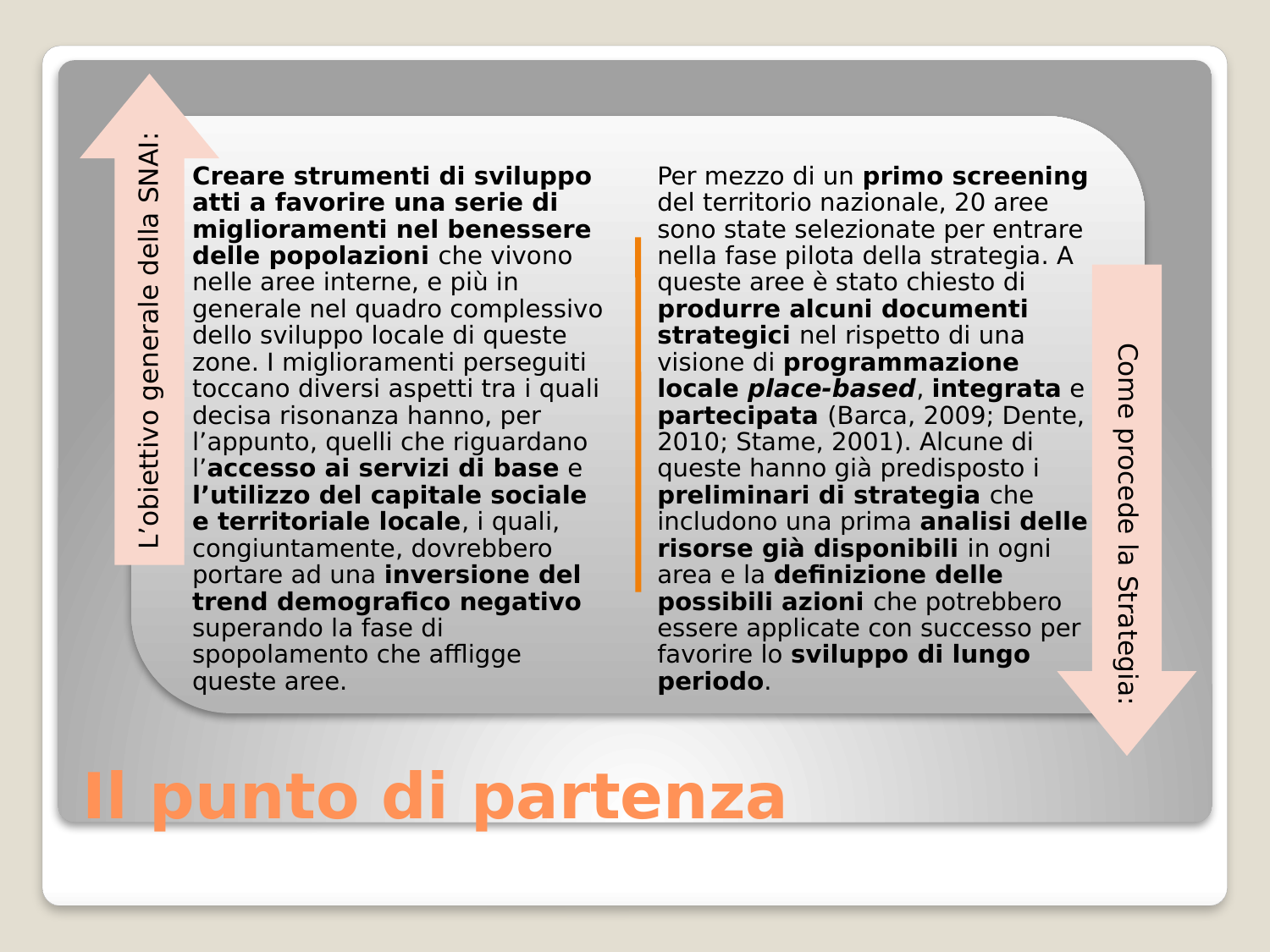

Creare strumenti di sviluppo atti a favorire una serie di miglioramenti nel benessere delle popolazioni che vivono nelle aree interne, e più in generale nel quadro complessivo dello sviluppo locale di queste zone. I miglioramenti perseguiti toccano diversi aspetti tra i quali decisa risonanza hanno, per l’appunto, quelli che riguardano l’accesso ai servizi di base e l’utilizzo del capitale sociale e territoriale locale, i quali, congiuntamente, dovrebbero portare ad una inversione del trend demografico negativo superando la fase di spopolamento che affligge queste aree.
Per mezzo di un primo screening del territorio nazionale, 20 aree sono state selezionate per entrare nella fase pilota della strategia. A queste aree è stato chiesto di produrre alcuni documenti strategici nel rispetto di una visione di programmazione locale place-based, integrata e partecipata (Barca, 2009; Dente, 2010; Stame, 2001). Alcune di queste hanno già predisposto i preliminari di strategia che includono una prima analisi delle risorse già disponibili in ogni area e la definizione delle possibili azioni che potrebbero essere applicate con successo per favorire lo sviluppo di lungo periodo.
L’obiettivo generale della SNAI:
Come procede la Strategia:
# Il punto di partenza